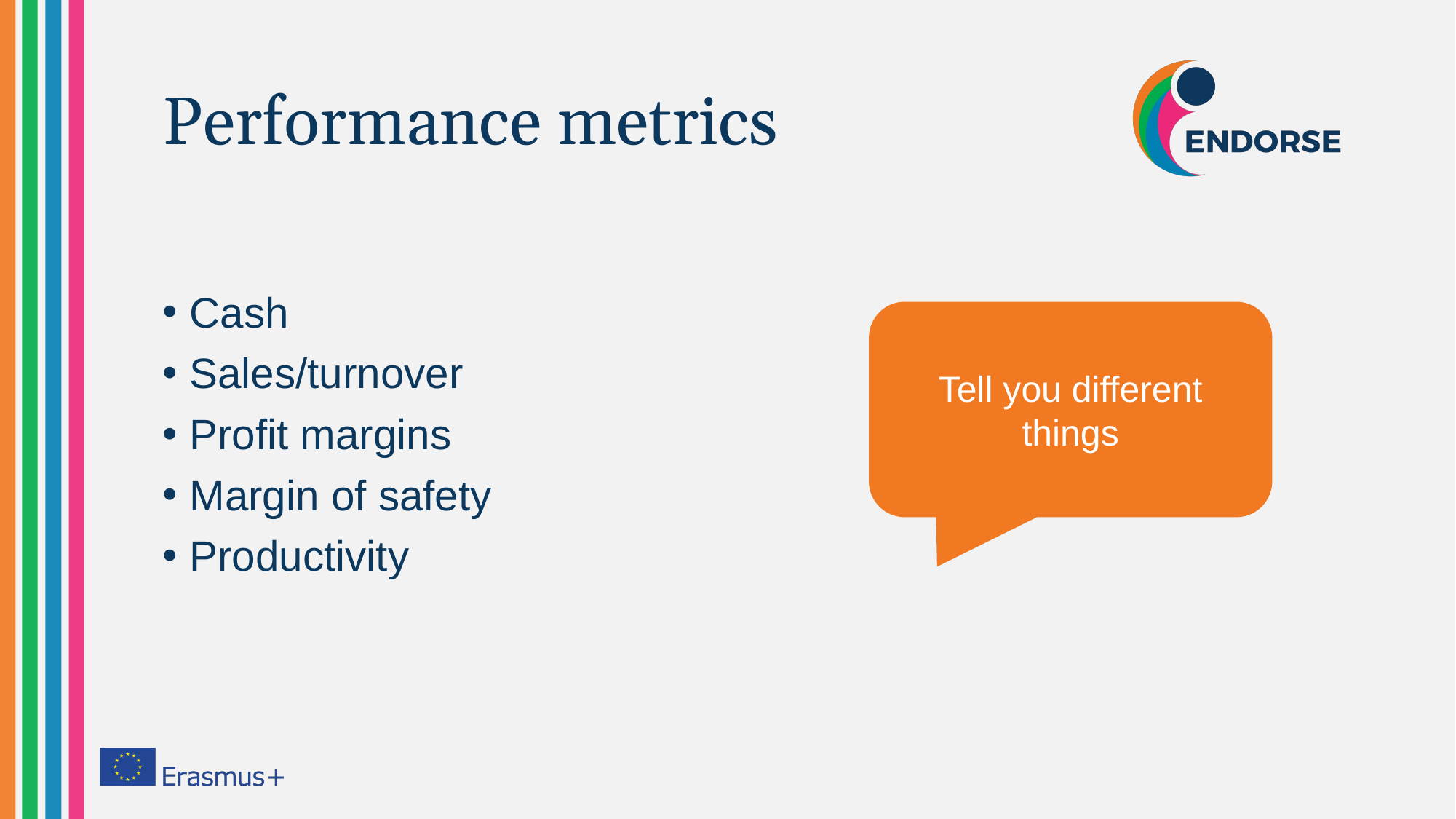

# Performance metrics
Cash
Sales/turnover
Profit margins
Margin of safety
Productivity
Tell you different things